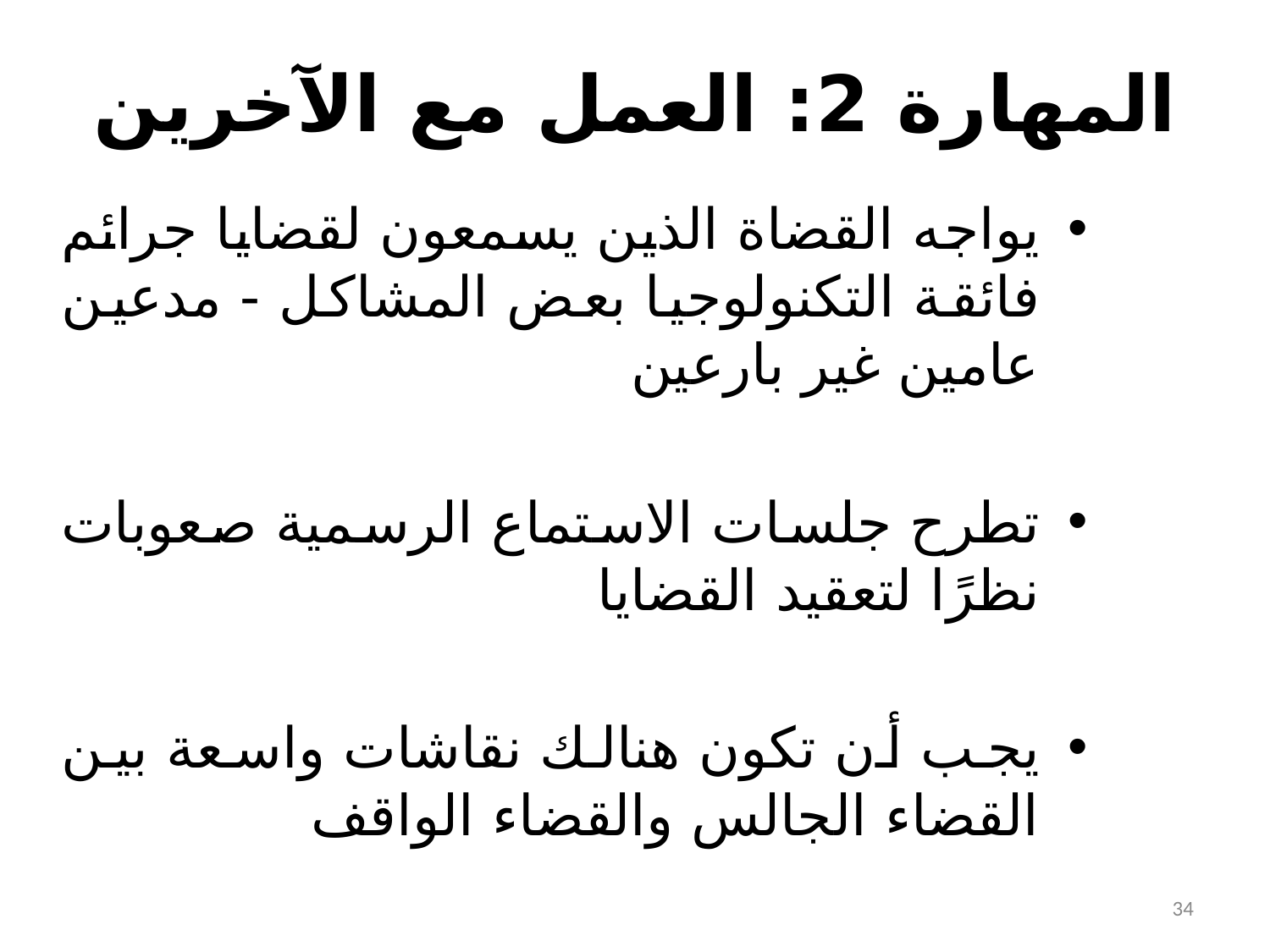

# المهارة 2: العمل مع الآخرين
يواجه القضاة الذين يسمعون لقضايا جرائم فائقة التكنولوجيا بعض المشاكل - مدعين عامين غير بارعين

تطرح جلسات الاستماع الرسمية صعوبات نظرًا لتعقيد القضايا

يجب أن تكون هنالك نقاشات واسعة بين القضاء الجالس والقضاء الواقف
34